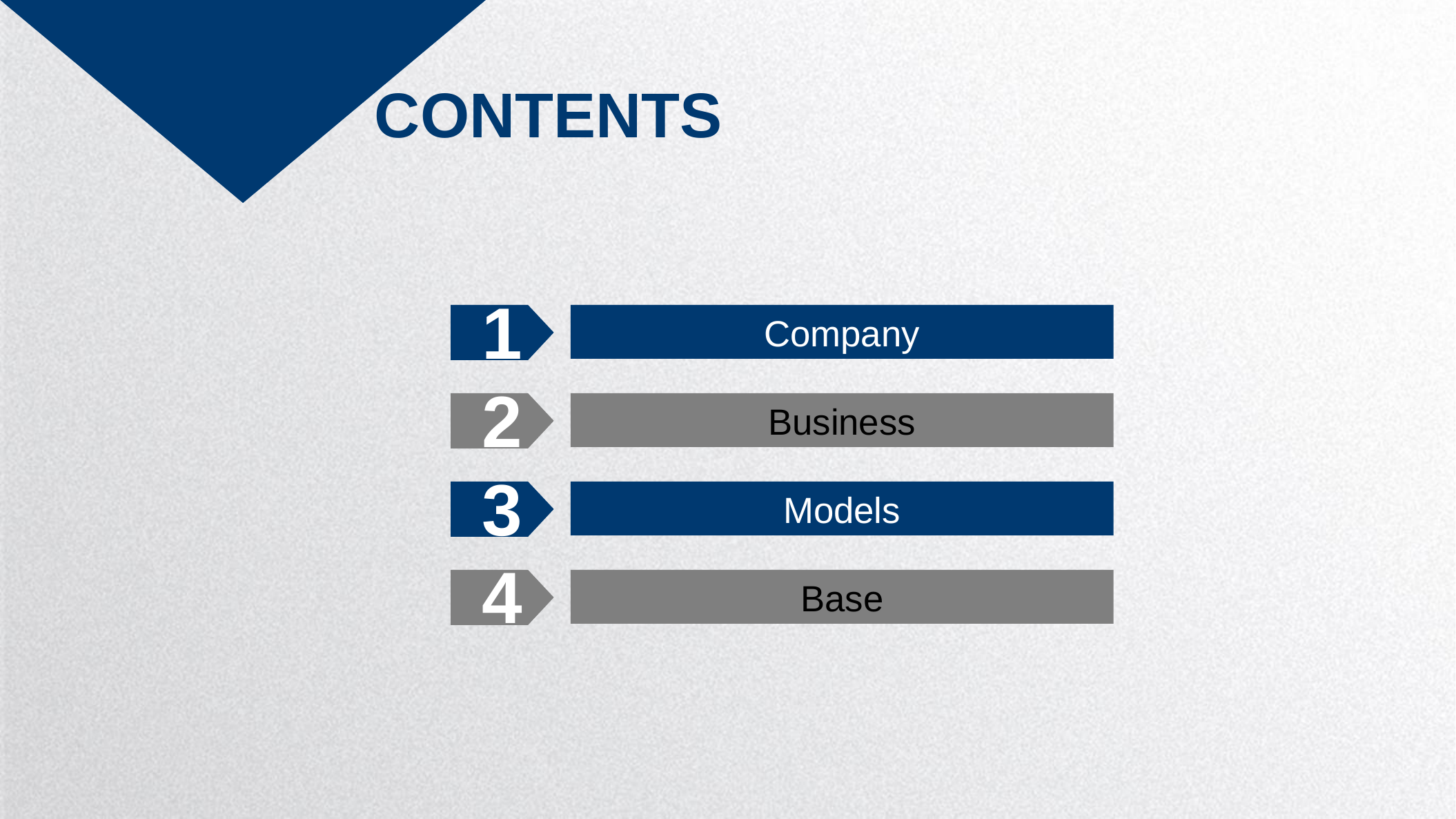

CONTENTS
1

Company
2

Business
3

Models
4

Base